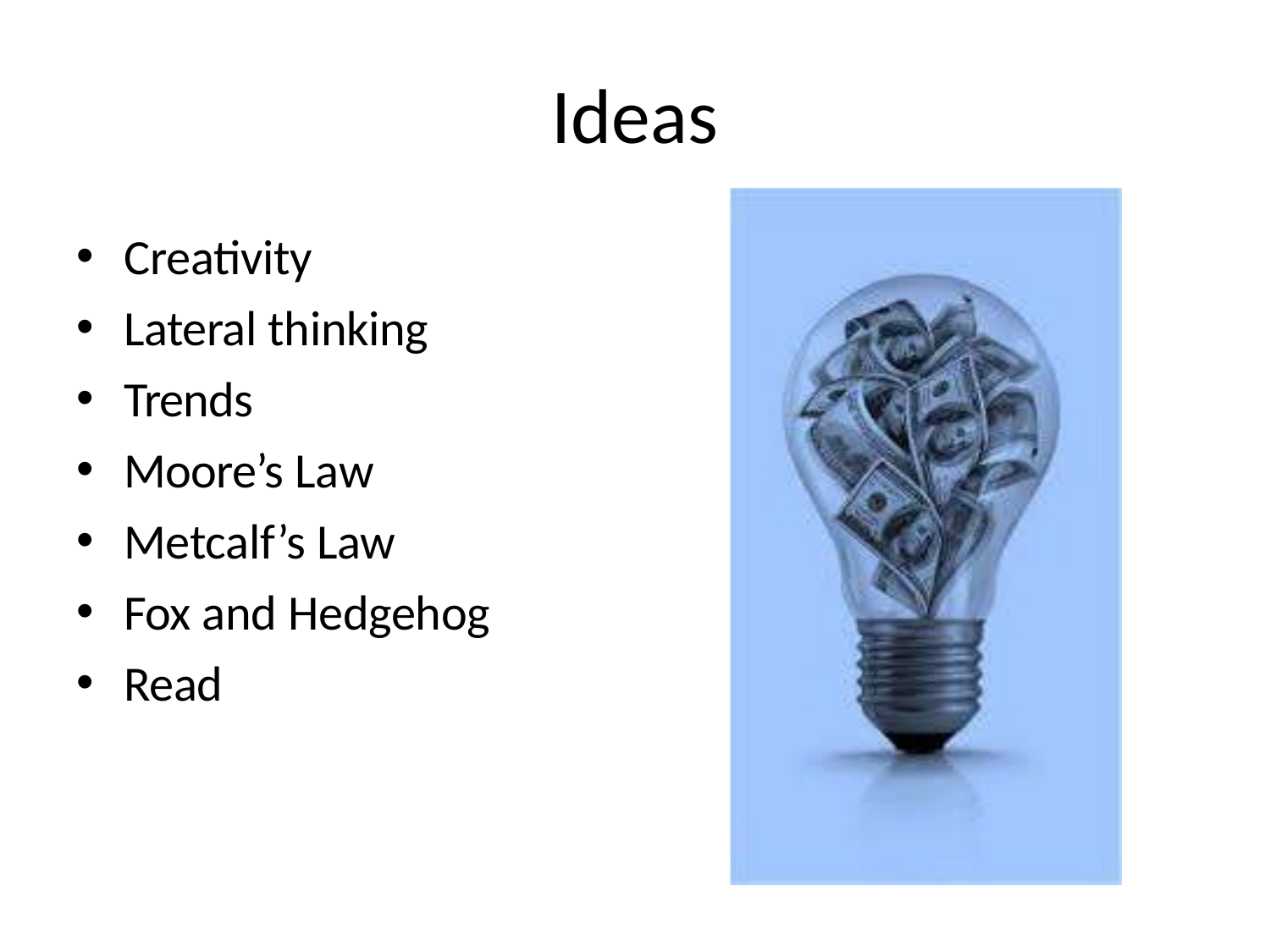

# Ideas

Creativity
Lateral thinking
Trends
Moore’s Law
Metcalf’s Law
Fox and Hedgehog
Read